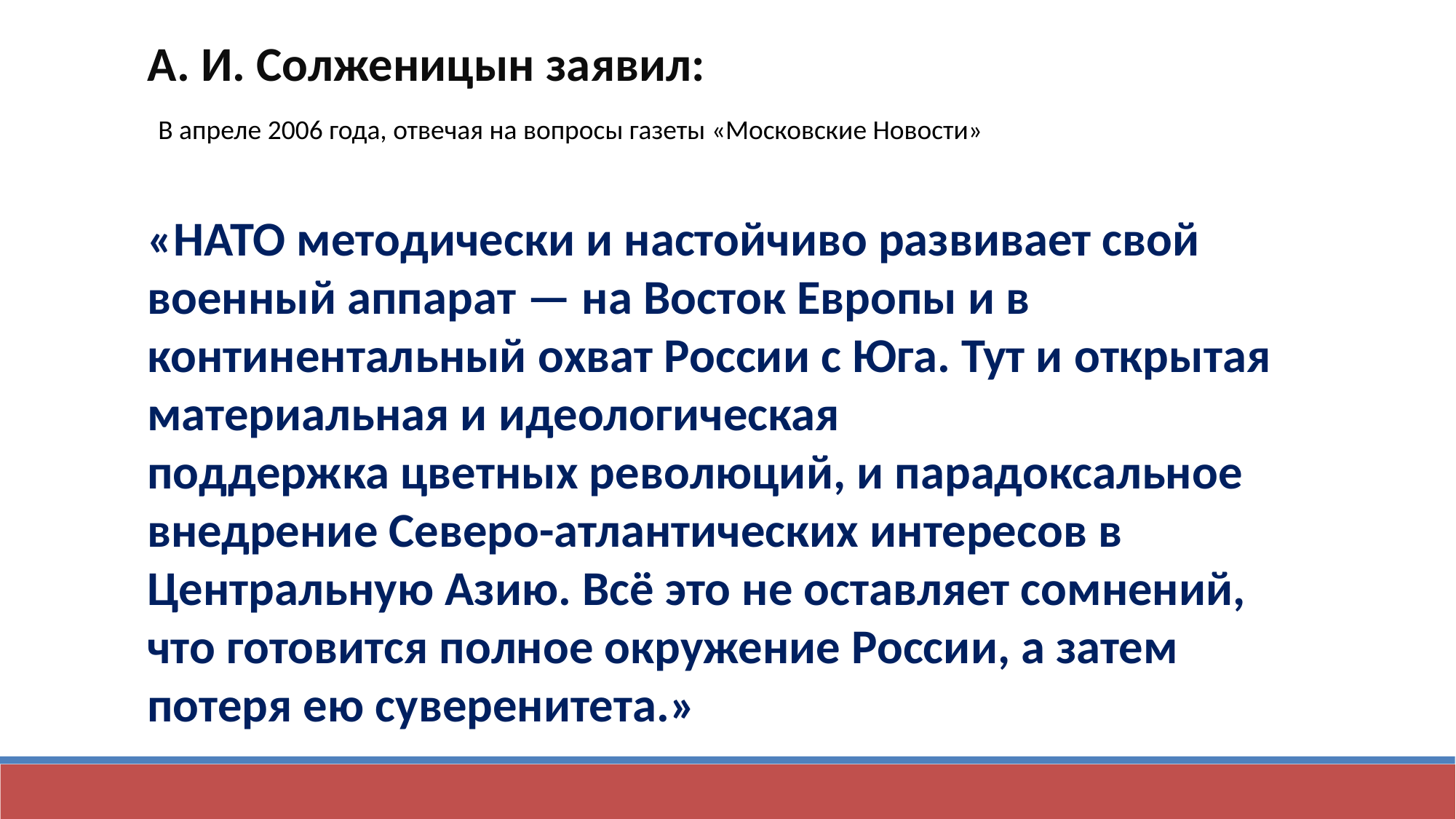

А. И. Солженицын заявил:
 В апреле 2006 года, отвечая на вопросы газеты «Московские Новости»

«НАТО методически и настойчиво развивает свой военный аппарат — на Восток Европы и в континентальный охват России с Юга. Тут и открытая материальная и идеологическая поддержка цветных революций, и парадоксальное внедрение Северо-атлантических интересов в Центральную Азию. Всё это не оставляет сомнений, что готовится полное окружение России, а затем потеря ею суверенитета.»